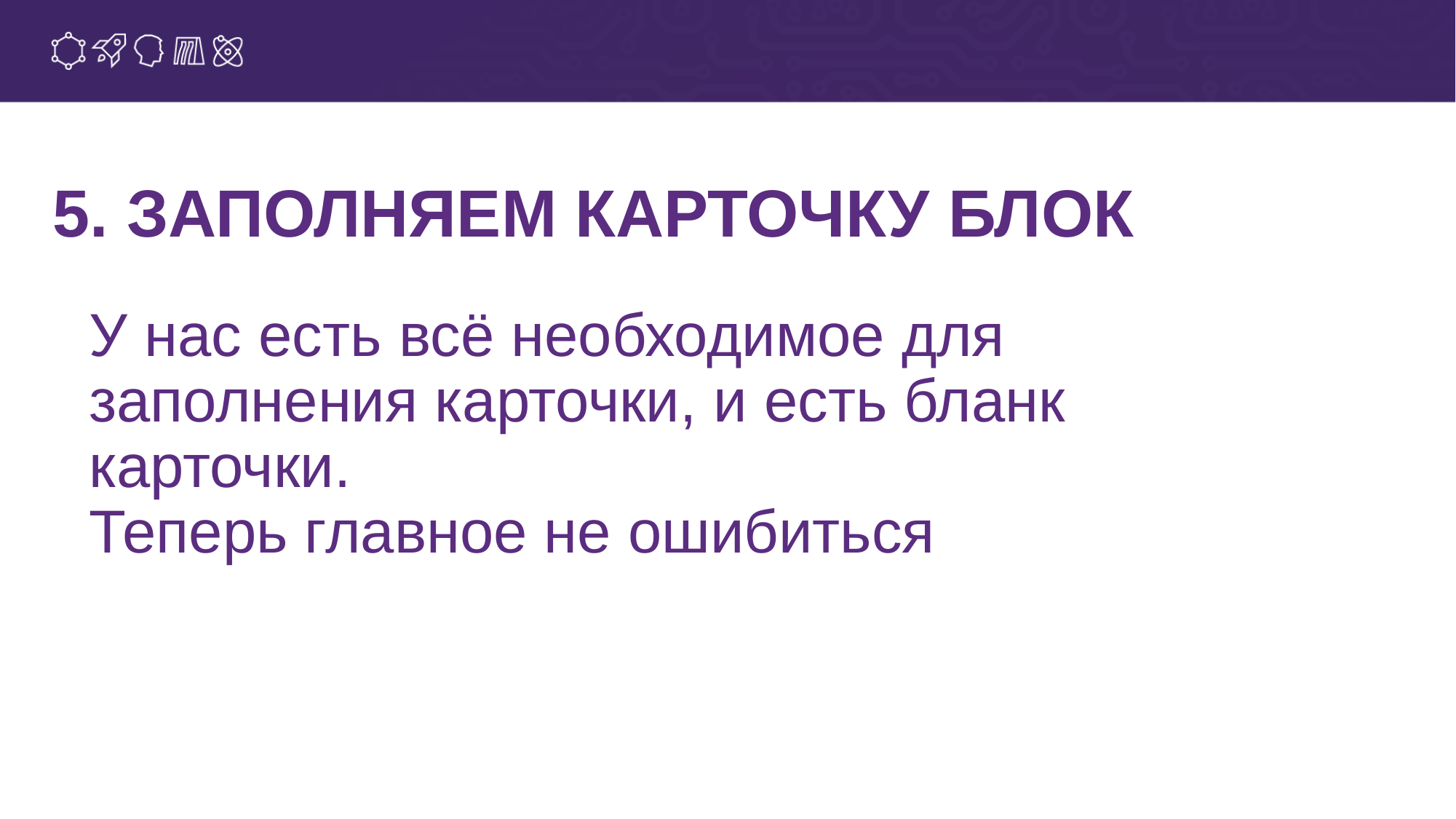

# 5. ЗАПОЛНЯЕМ КАРТОЧКУ БЛОК
У нас есть всё необходимое для заполнения карточки, и есть бланк карточки.
Теперь главное не ошибиться